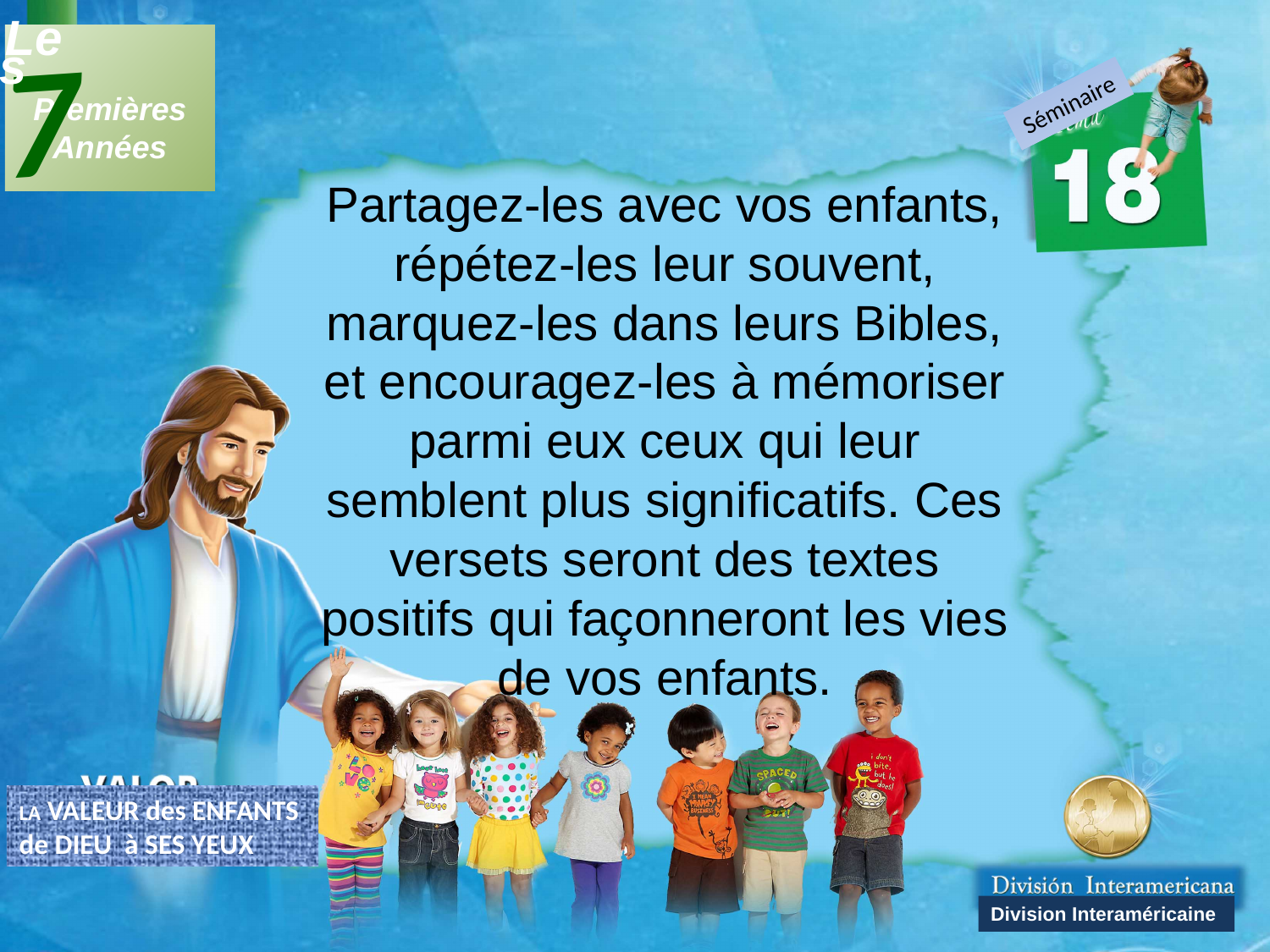

7
Les
         Premières
Années
Séminaire
Partagez-les avec vos enfants, répétez-les leur souvent, marquez-les dans leurs Bibles, et encouragez-les à mémoriser parmi eux ceux qui leur semblent plus significatifs. Ces versets seront des textes positifs qui façonneront les vies de vos enfants.
LA VALEUR des ENFANTS
de DIEU  à SES YEUX
Division Interaméricaine